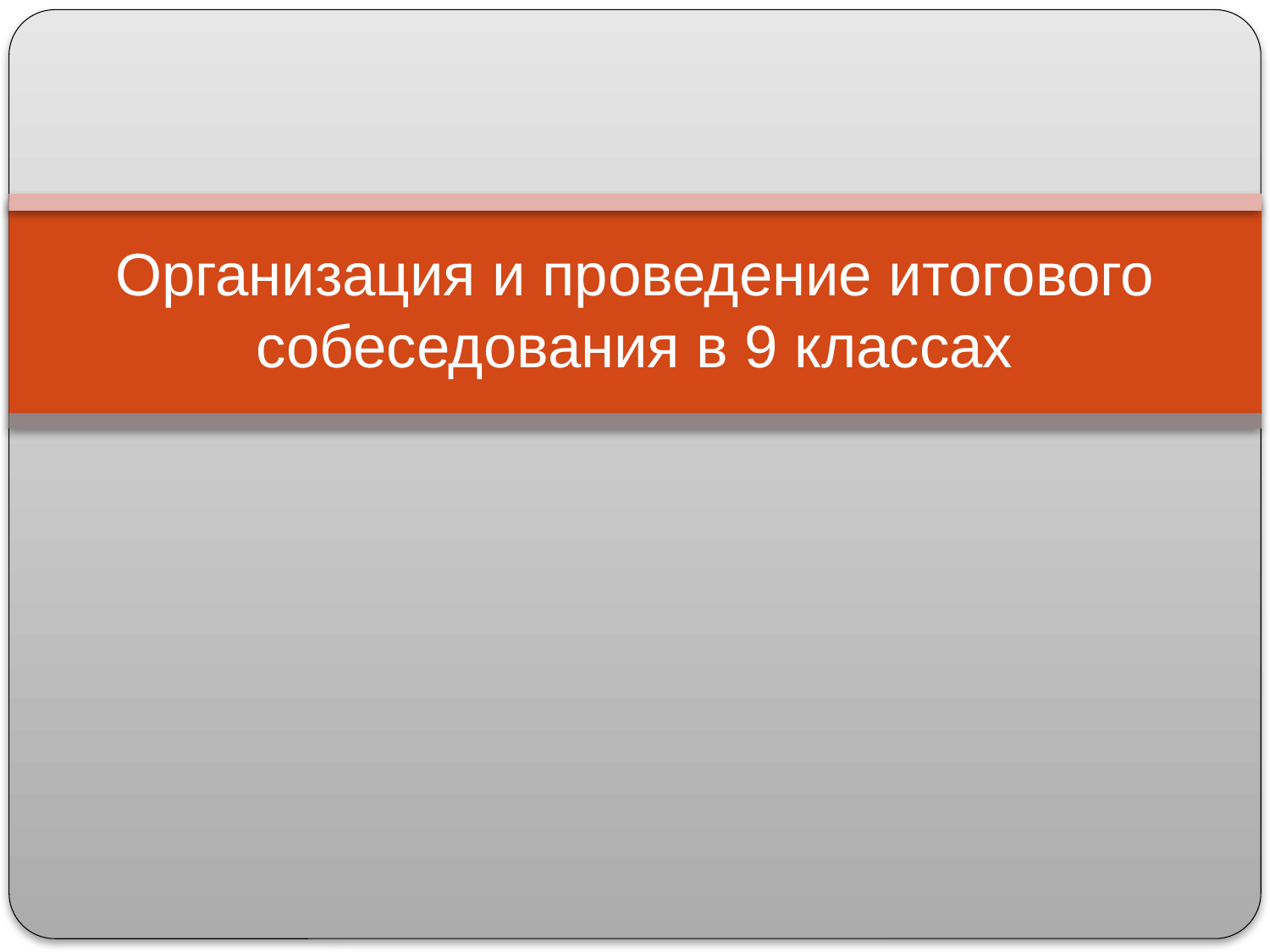

# Организация и проведение итогового собеседования в 9 классах